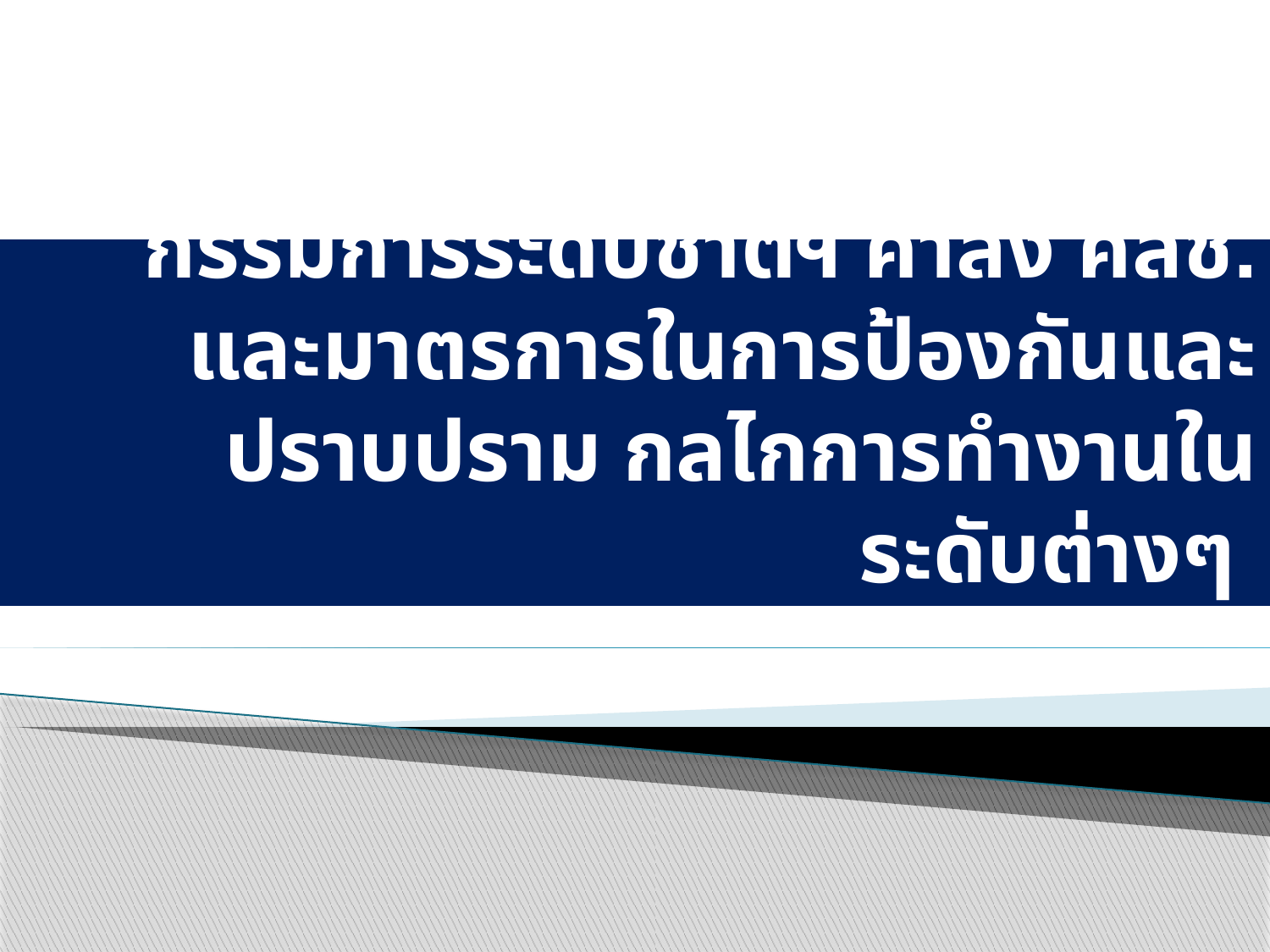

# นโยบายของรัฐบาล คณะกรรมการระดับชาติฯ คำสั่ง คสช. และมาตรการในการป้องกันและปราบปราม กลไกการทำงานในระดับต่างๆ